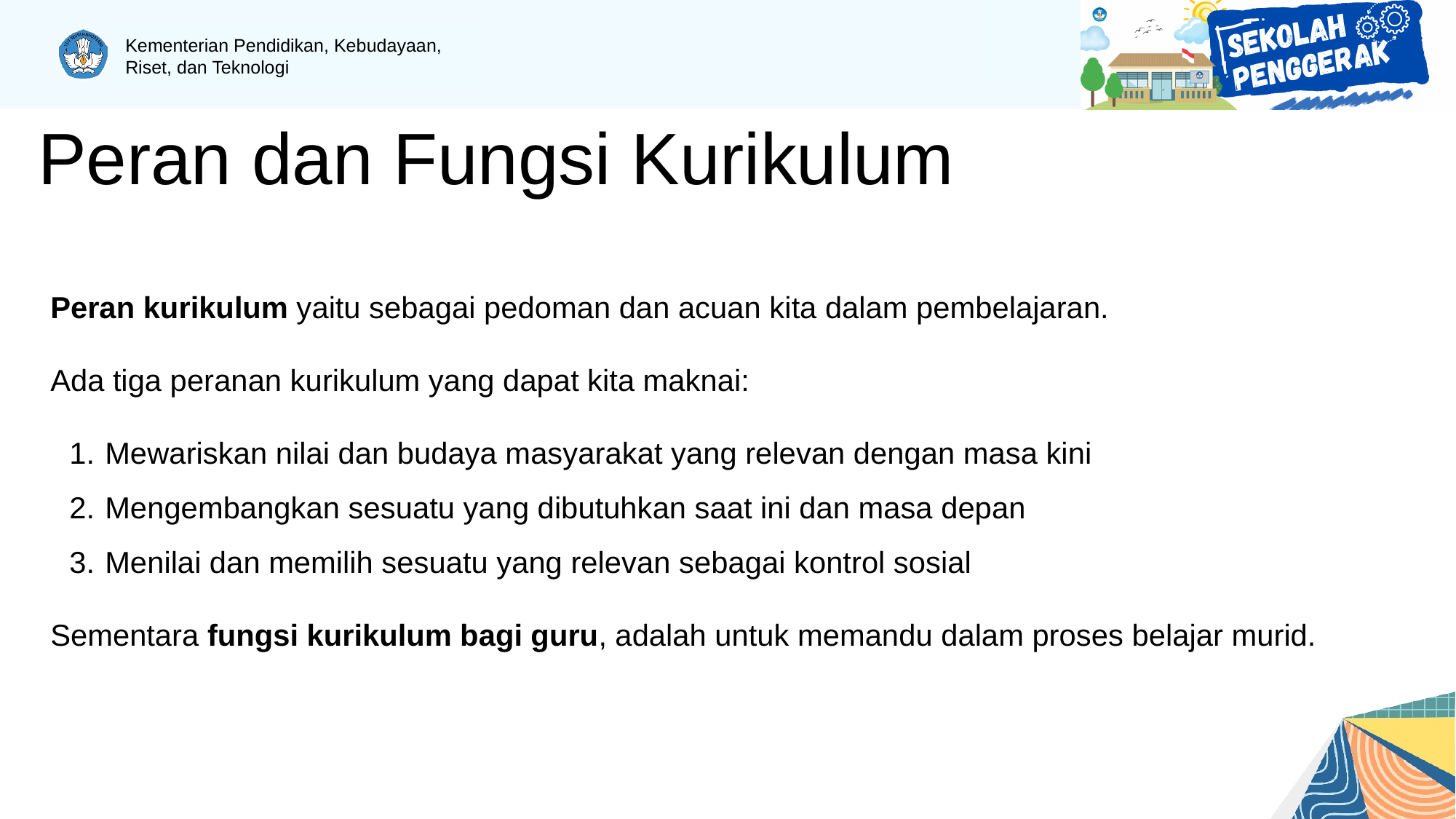

Peran dan Fungsi Kurikulum

Peran kurikulum yaitu sebagai pedoman dan acuan kita dalam pembelajaran.
Ada tiga peranan kurikulum yang dapat kita maknai:
Mewariskan nilai dan budaya masyarakat yang relevan dengan masa kini
Mengembangkan sesuatu yang dibutuhkan saat ini dan masa depan
Menilai dan memilih sesuatu yang relevan sebagai kontrol sosial
Sementara fungsi kurikulum bagi guru, adalah untuk memandu dalam proses belajar murid.